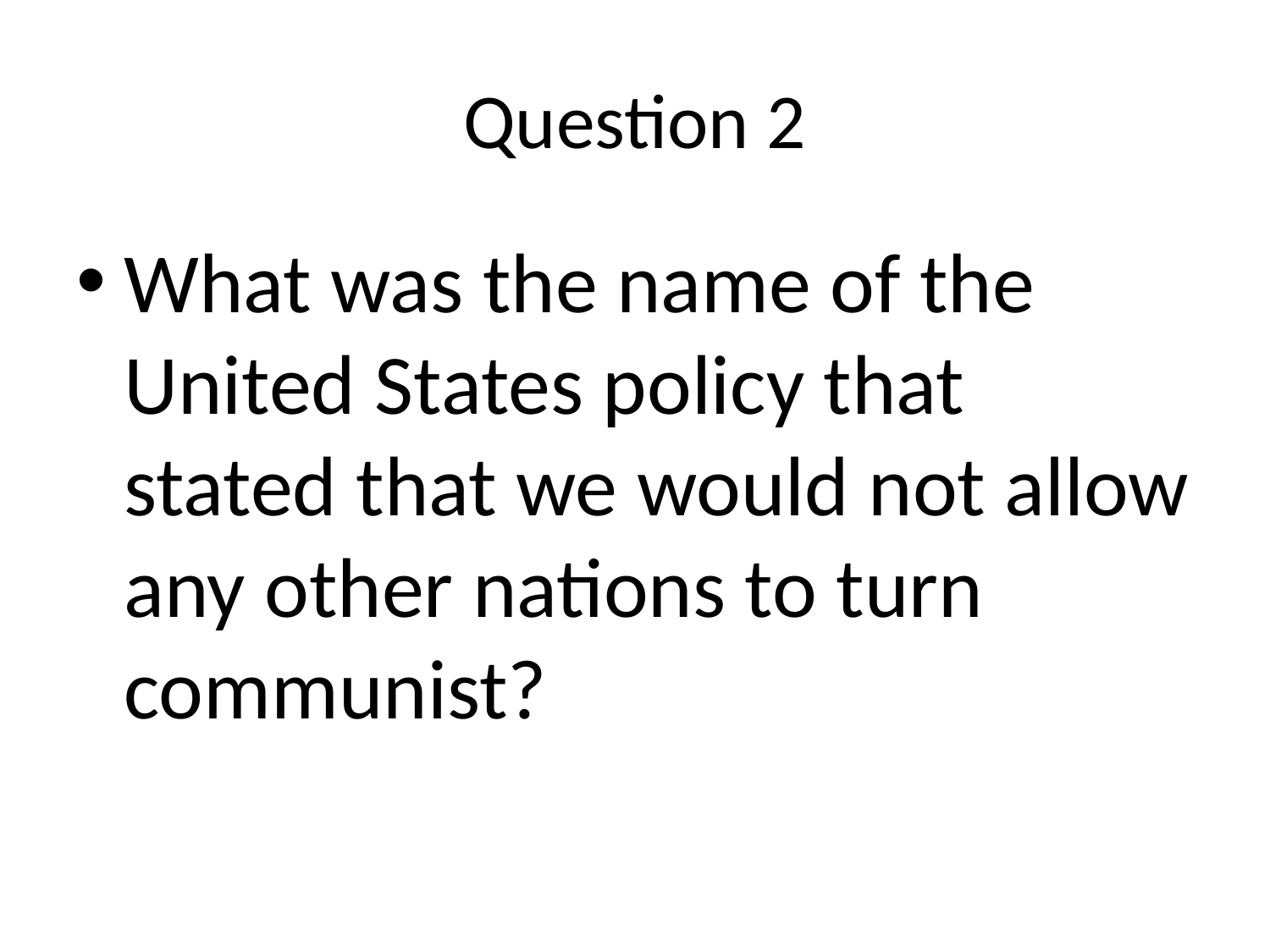

# Question 2
What was the name of the United States policy that stated that we would not allow any other nations to turn communist?